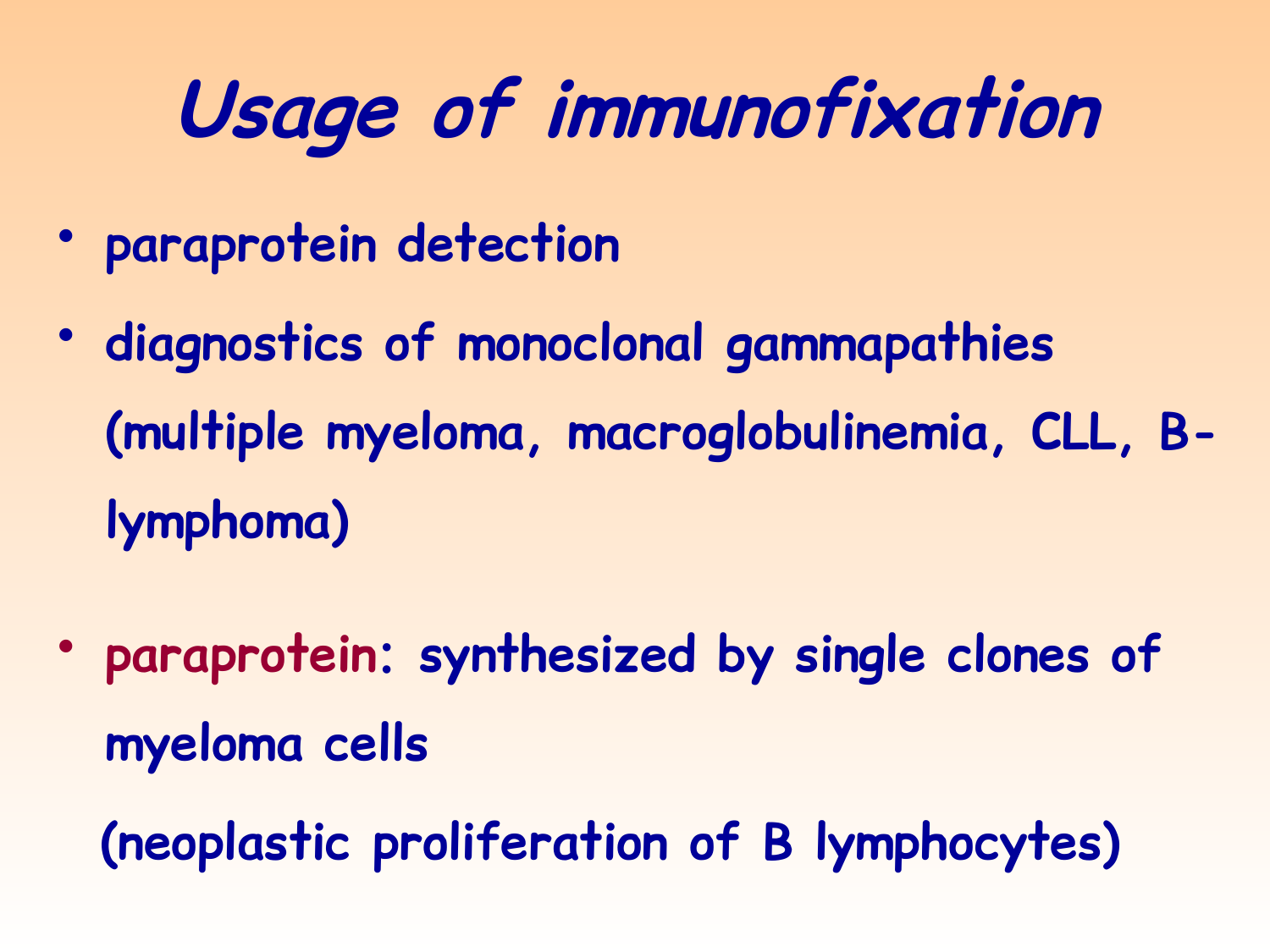

# Usage of immunofixation
paraprotein detection
diagnostics of monoclonal gammapathies (multiple myeloma, macroglobulinemia, CLL, B-lymphoma)

paraprotein: synthesized by single clones of myeloma cells
  (neoplastic proliferation of B lymphocytes)